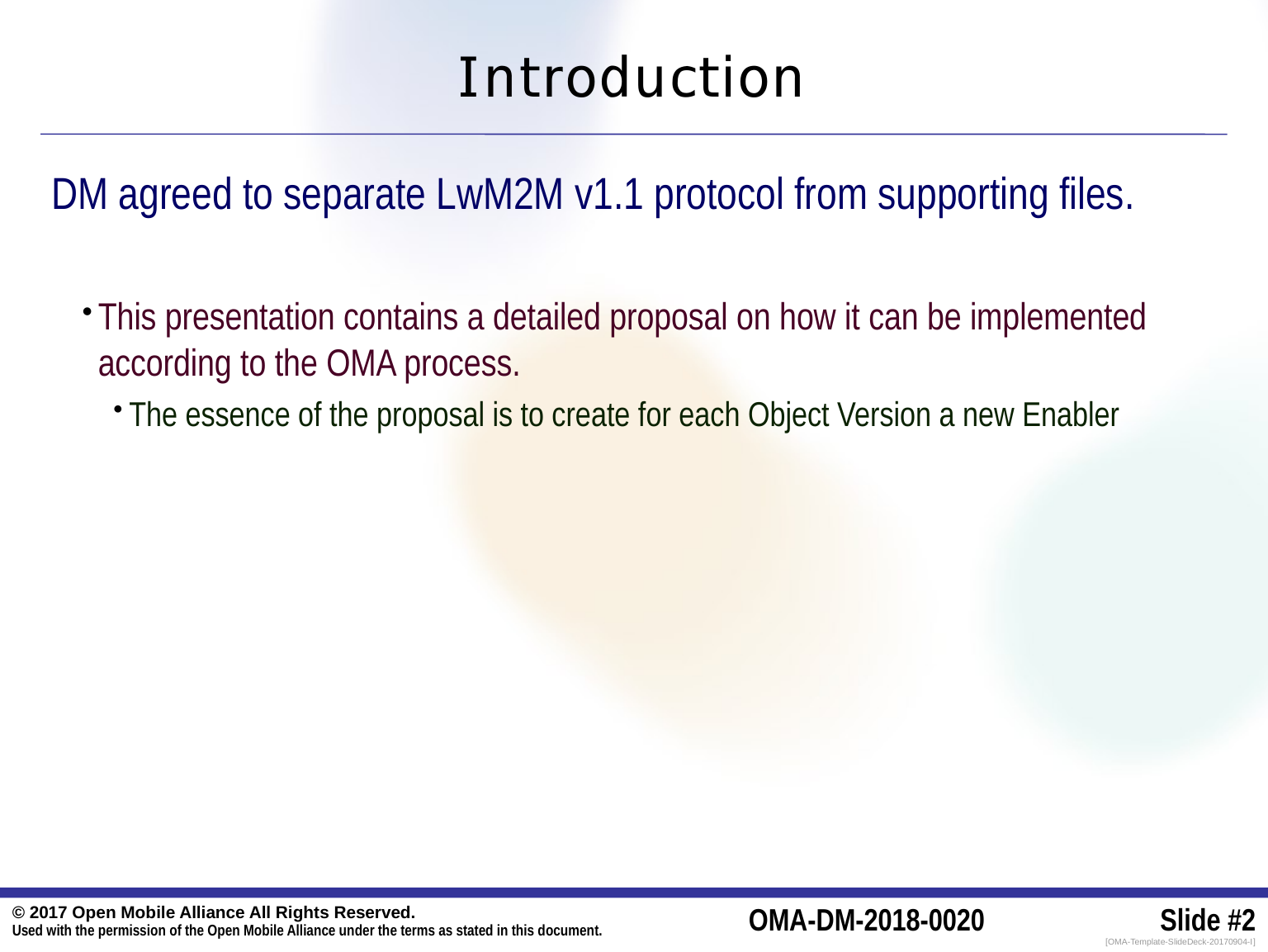

# Introduction
DM agreed to separate LwM2M v1.1 protocol from supporting files.

This presentation contains a detailed proposal on how it can be implemented according to the OMA process.
The essence of the proposal is to create for each Object Version a new Enabler